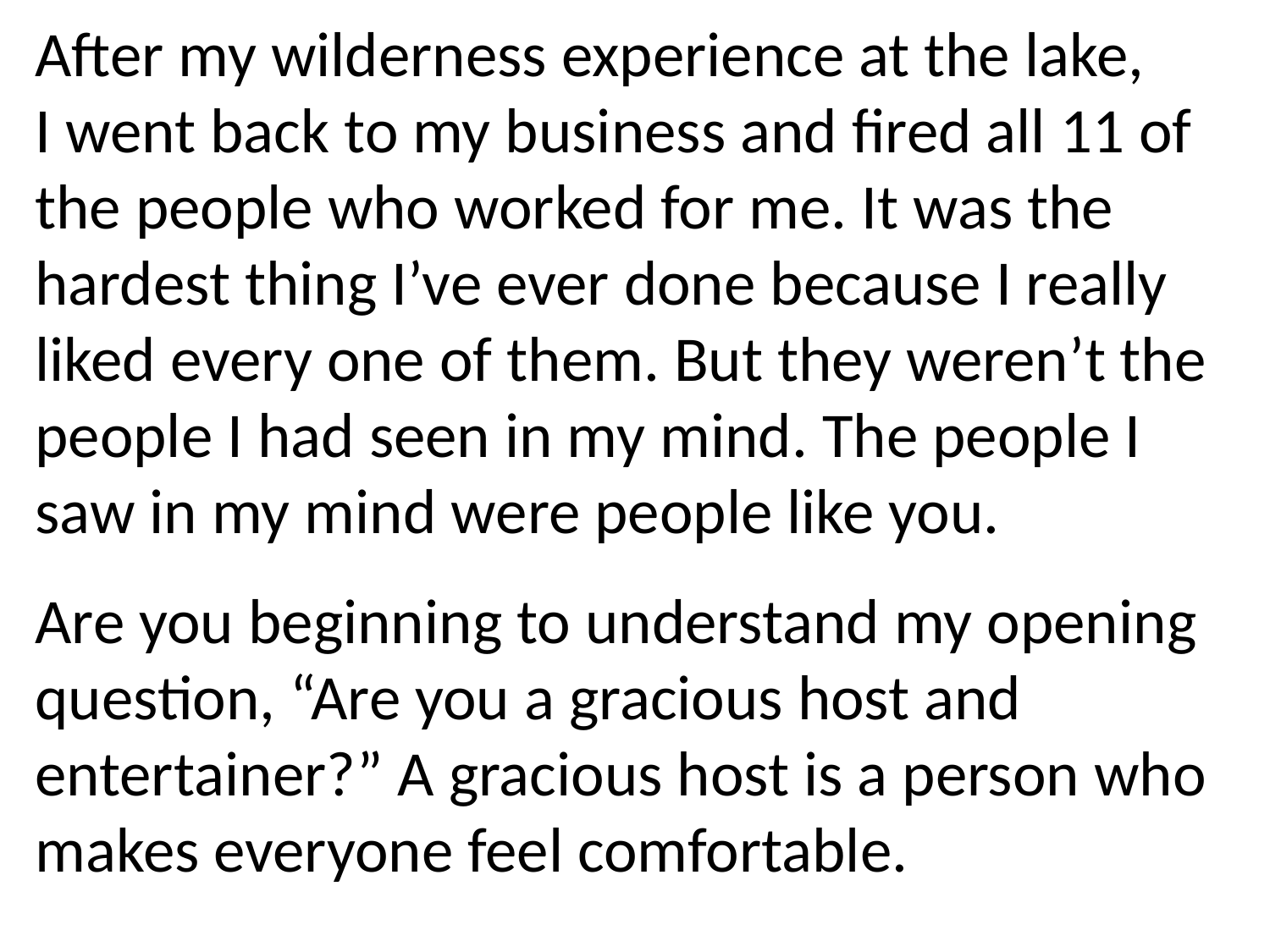

After my wilderness experience at the lake,
I went back to my business and fired all 11 of the people who worked for me. It was the hardest thing I’ve ever done because I really liked every one of them. But they weren’t the people I had seen in my mind. The people I saw in my mind were people like you.

Are you beginning to understand my opening question, “Are you a gracious host and entertainer?” A gracious host is a person who makes everyone feel comfortable.